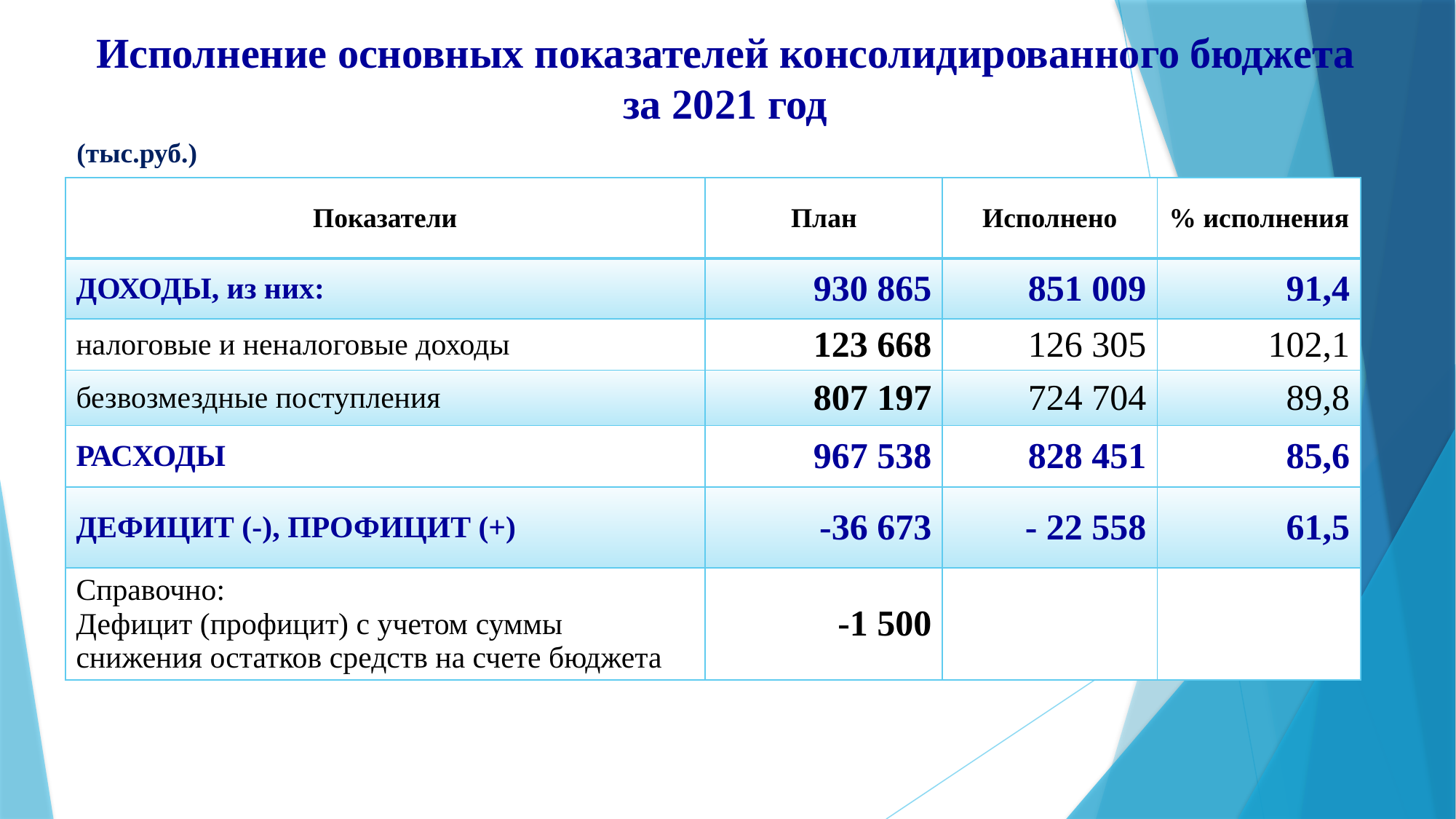

# Исполнение основных показателей консолидированного бюджета за 2021 год
(тыс.руб.)
| Показатели | План | Исполнено | % исполнения |
| --- | --- | --- | --- |
| ДОХОДЫ, из них: | 930 865 | 851 009 | 91,4 |
| налоговые и неналоговые доходы | 123 668 | 126 305 | 102,1 |
| безвозмездные поступления | 807 197 | 724 704 | 89,8 |
| РАСХОДЫ | 967 538 | 828 451 | 85,6 |
| ДЕФИЦИТ (-), ПРОФИЦИТ (+) | -36 673 | - 22 558 | 61,5 |
| Справочно: Дефицит (профицит) с учетом суммы снижения остатков средств на счете бюджета | -1 500 |  |  |